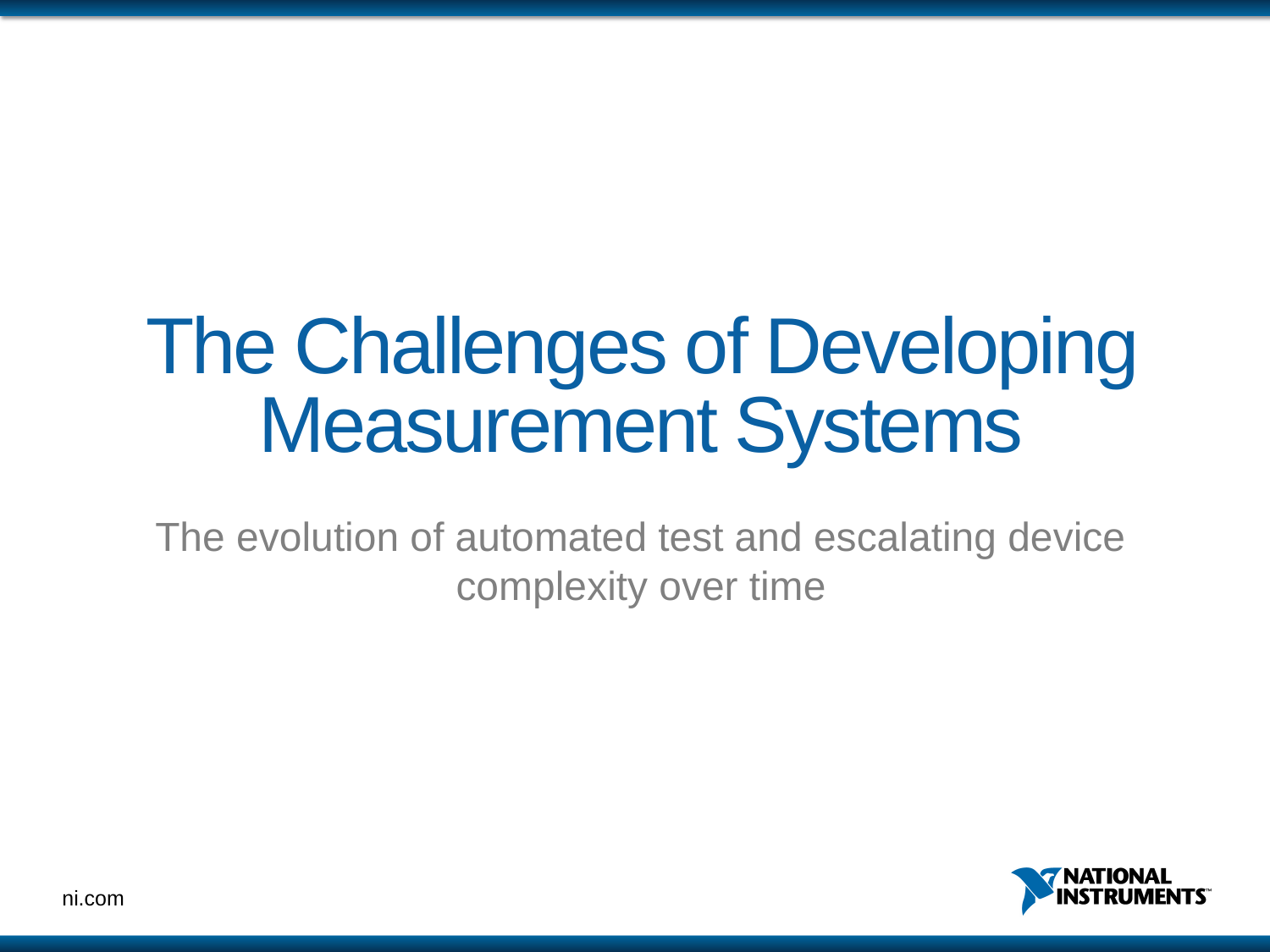

# The Challenges of Developing Measurement Systems
The evolution of automated test and escalating device complexity over time